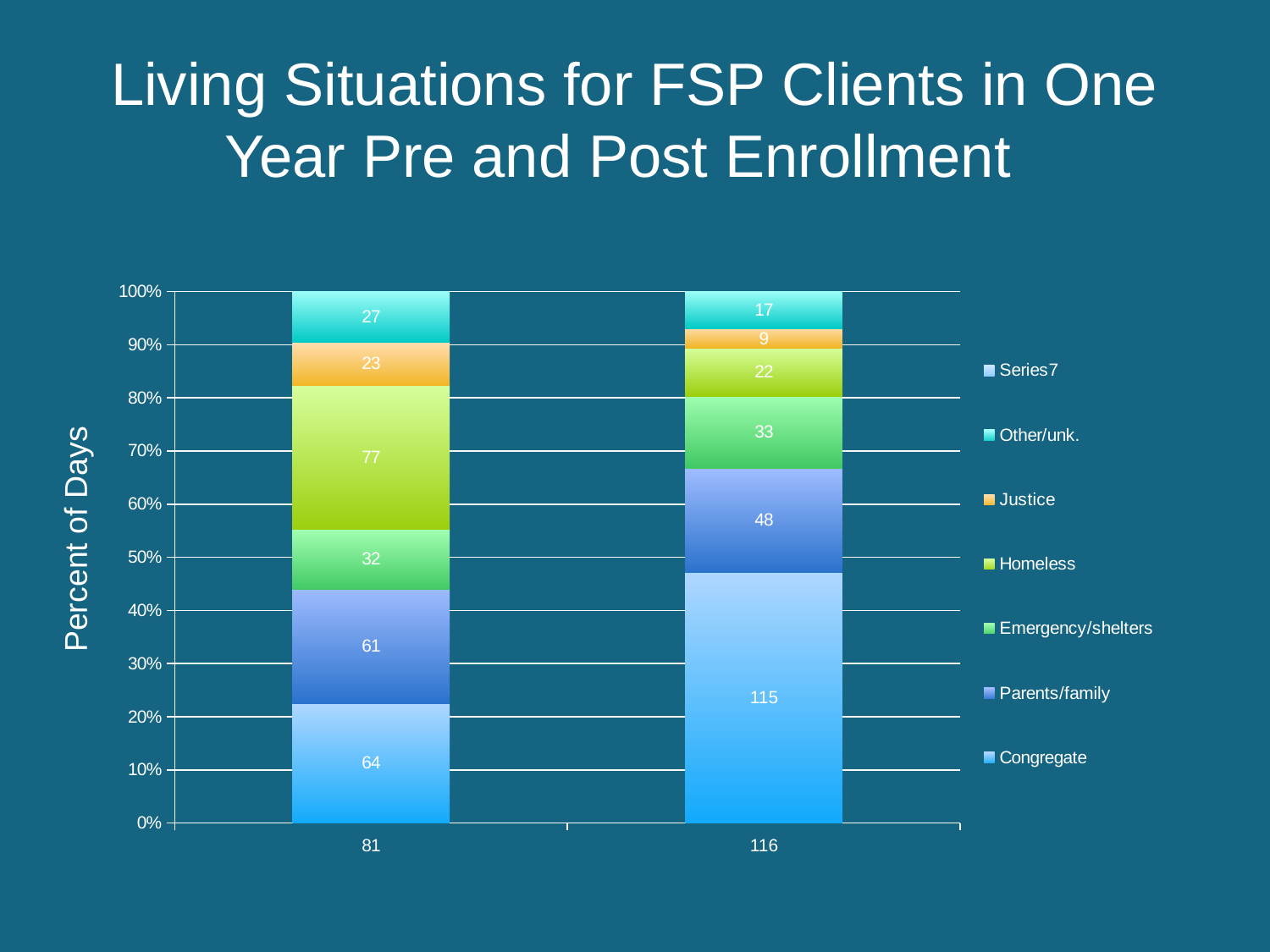

# Living Situations for FSP Clients in One Year Pre and Post Enrollment

### Chart

| Category | Congregate | Parents/family | Emergency/shelters | Homeless | Justice | Other/unk. |  |
|---|---|---|---|---|---|---|---|
| 81.0 | 64.0 | 61.0 | 32.0 | 77.0 | 23.0 | 27.0 | None |
| 116.0 | 115.0 | 48.0 | 33.0 | 22.0 | 9.0 | 17.0 | None |
Percent of Days